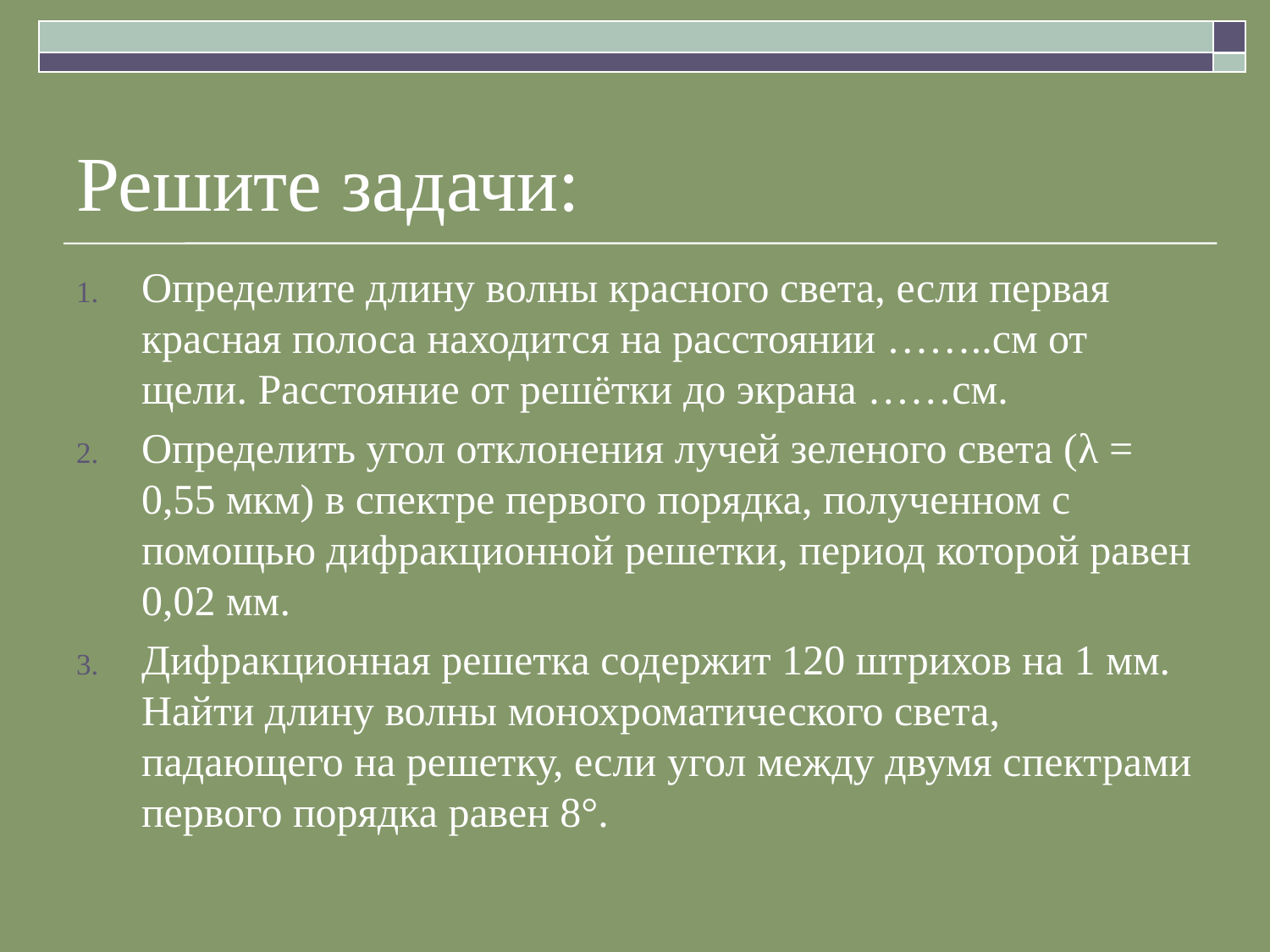

# Решите задачи:
Определите длину волны красного света, если первая красная полоса находится на расстоянии ……..см от щели. Расстояние от решётки до экрана ……см.
Определить угол отклонения лучей зеленого света (λ = 0,55 мкм) в спектре первого порядка, полученном с помощью дифракционной решетки, период которой равен 0,02 мм.
Дифракционная решетка содержит 120 штрихов на 1 мм. Найти длину волны монохроматического света, падающего на решетку, если угол между двумя спектрами первого порядка равен 8°.